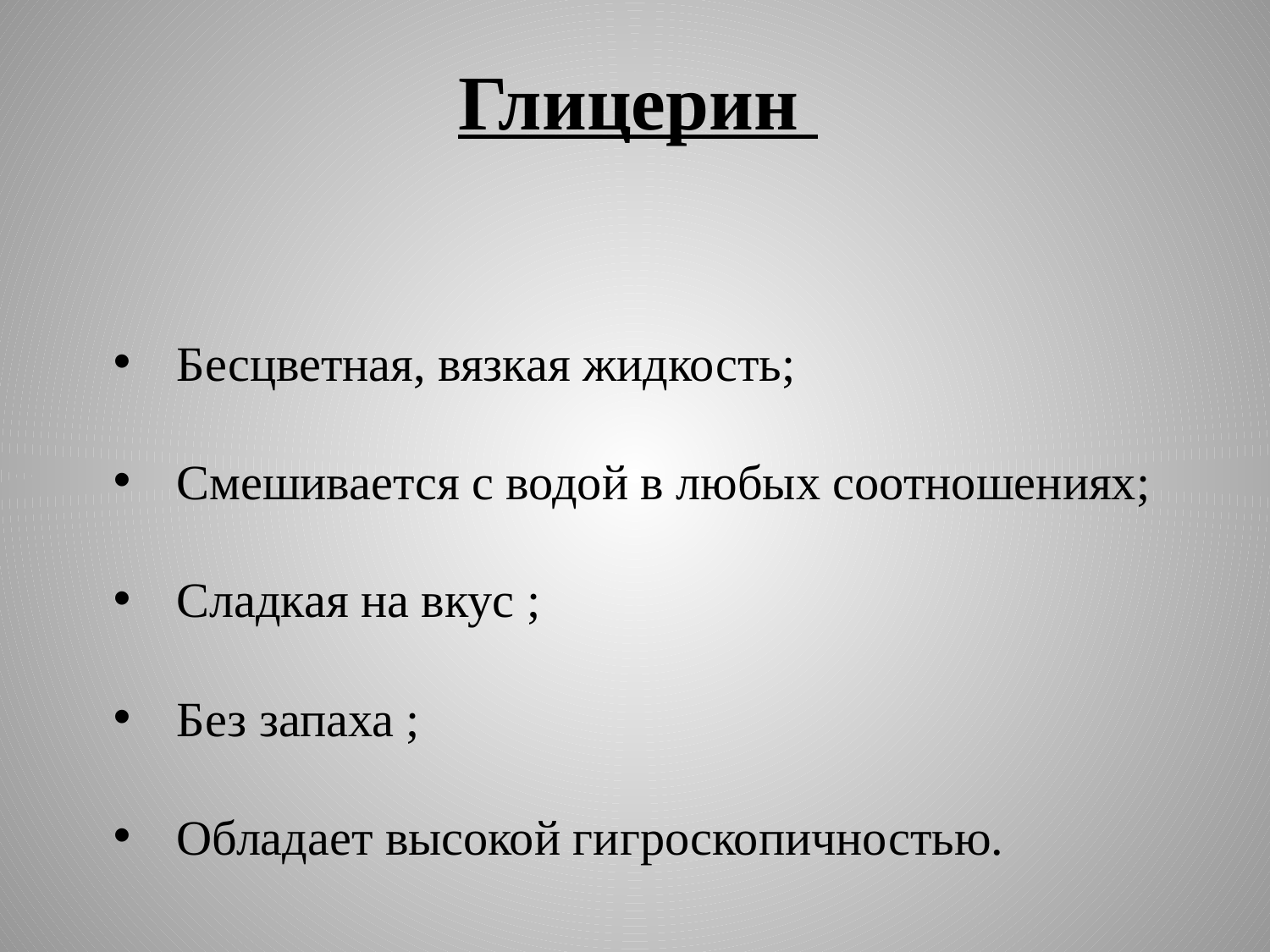

Глицерин

Бесцветная, вязкая жидкость;

Смешивается с водой в любых соотношениях;

Сладкая на вкус ;

Без запаха ;

Обладает высокой гигроскопичностью.